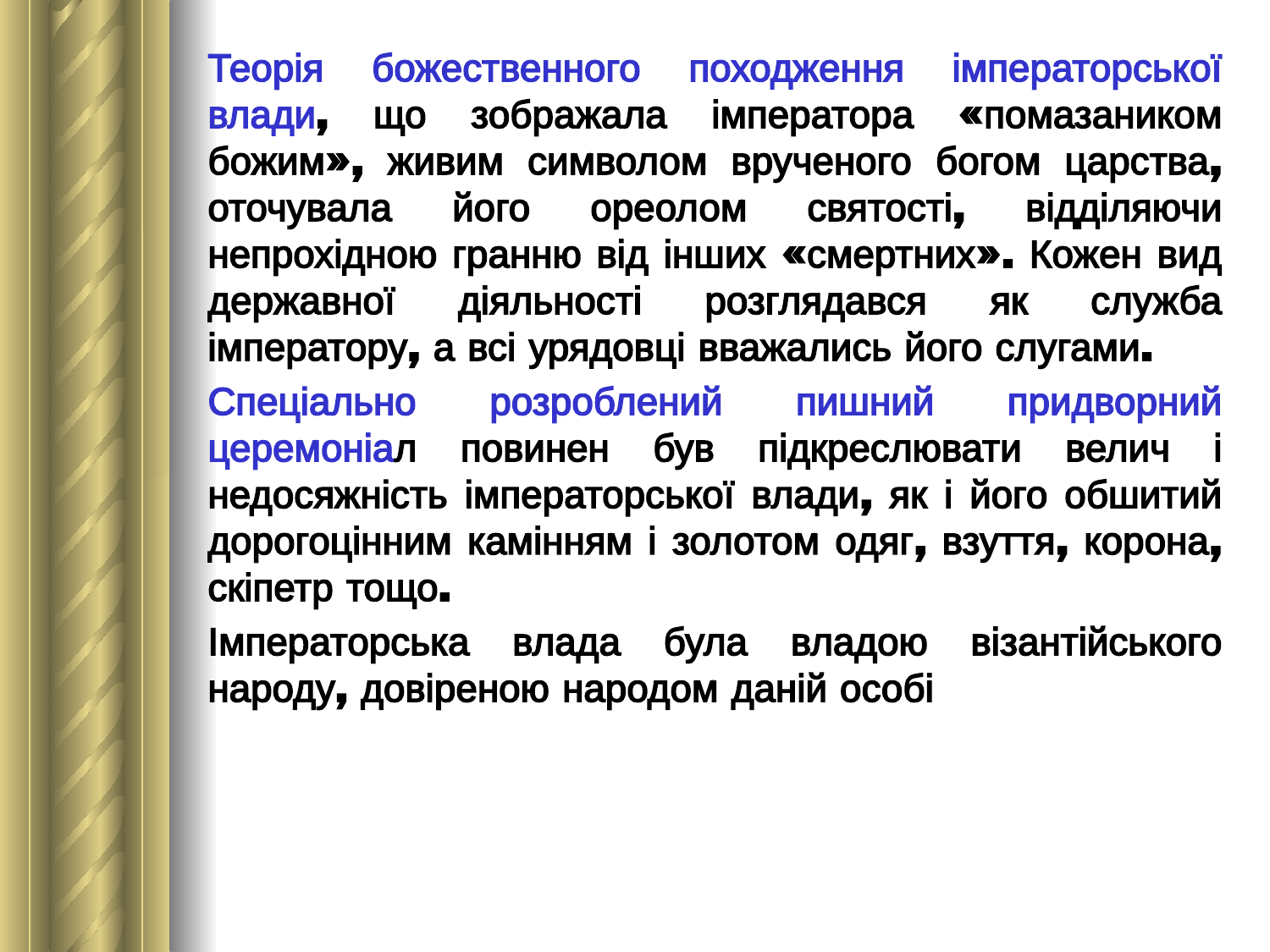

Теорія божественного походження імператорської влади, що зображала імператора «помазаником божим», живим символом врученого богом царства, оточувала його ореолом святості, відділяючи непрохідною гранню від інших «смертних». Кожен вид державної діяльності розглядався як служба імператору, а всі урядовці вважались його слугами.
Спеціально розроблений пишний придворний церемоніал повинен був підкреслювати велич і недосяжність імператорської влади, як і його обшитий дорогоцінним камінням і золотом одяг, взуття, корона, скіпетр тощо.
Імператорська влада була владою візантійського народу, довіреною народом даній особі